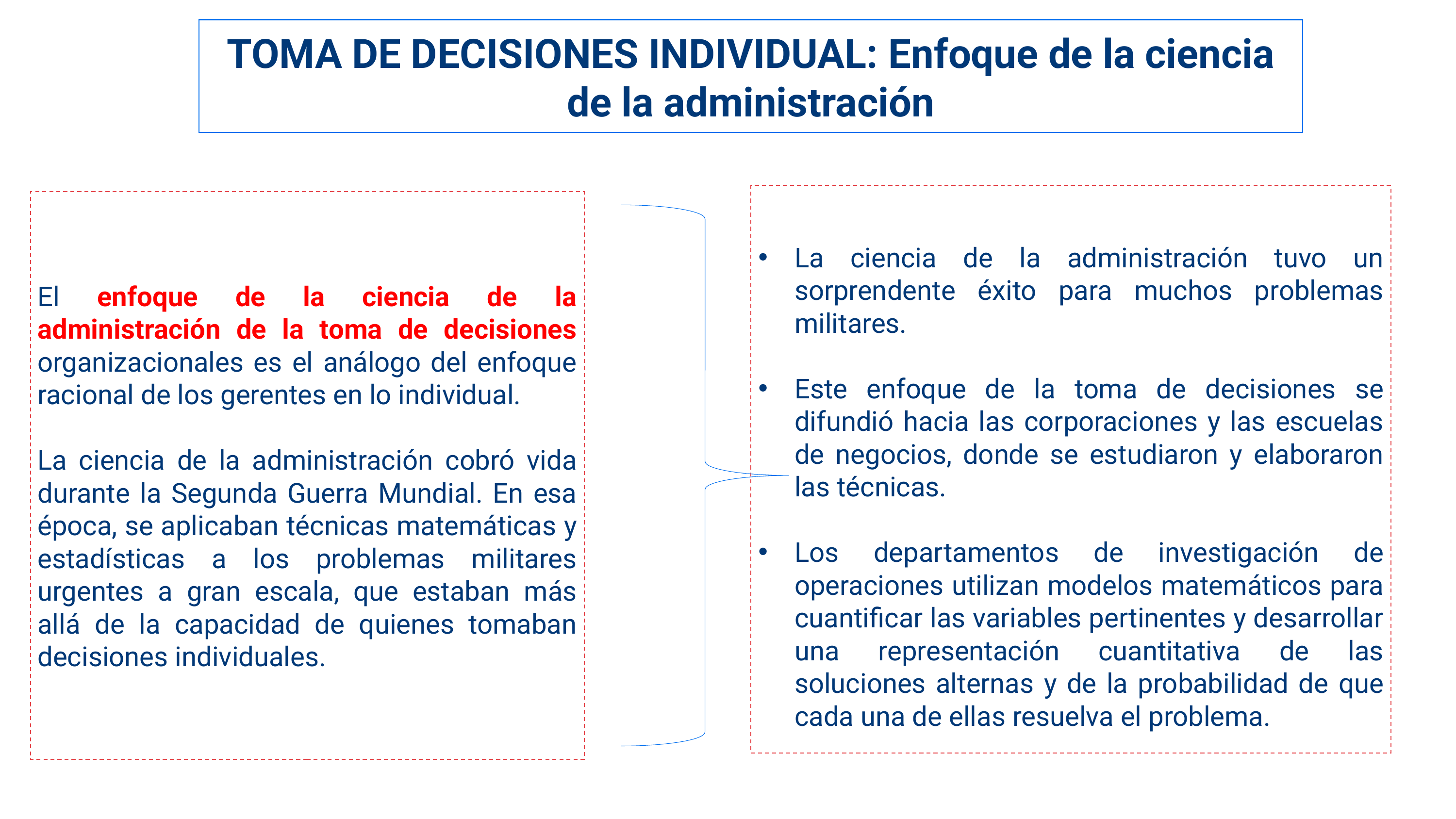

TOMA DE DECISIONES INDIVIDUAL: Enfoque de la ciencia de la administración

La ciencia de la administración tuvo un sorprendente éxito para muchos problemas militares.

Este enfoque de la toma de decisiones se difundió hacia las corporaciones y las escuelas de negocios, donde se estudiaron y elaboraron las técnicas.

Los departamentos de investigación de operaciones utilizan modelos matemáticos para cuantificar las variables pertinentes y desarrollar una representación cuantitativa de las soluciones alternas y de la probabilidad de que cada una de ellas resuelva el problema.
El enfoque de la ciencia de la administración de la toma de decisiones organizacionales es el análogo del enfoque racional de los gerentes en lo individual.

La ciencia de la administración cobró vida durante la Segunda Guerra Mundial. En esa época, se aplicaban técnicas matemáticas y estadísticas a los problemas militares urgentes a gran escala, que estaban más allá de la capacidad de quienes tomaban decisiones individuales.